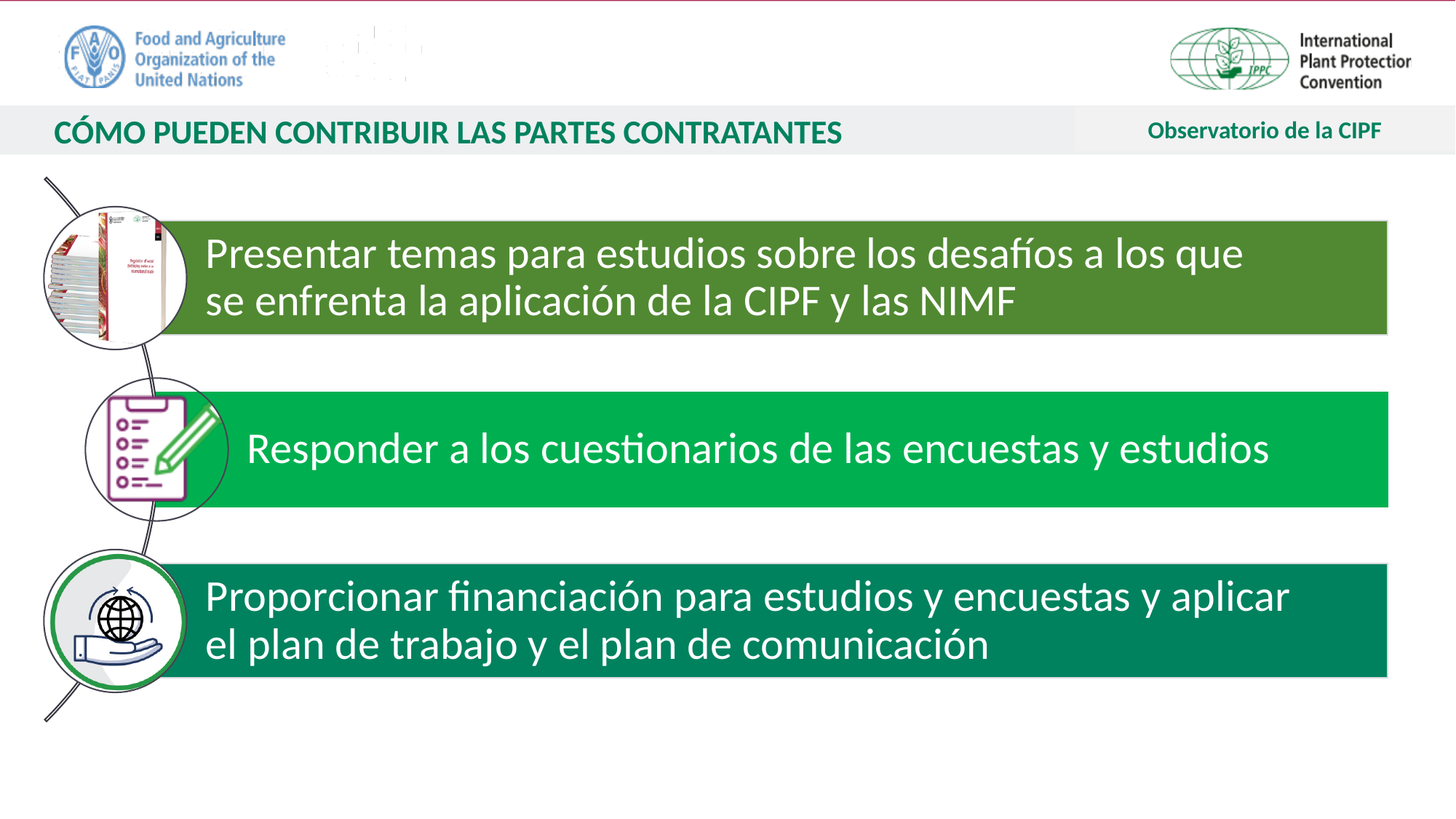

Observatorio de la CIPF
# CÓMO PUEDEN CONTRIBUIR LAS PARTES CONTRATANTES
Presentar temas para estudios sobre los desafíos a los que
se enfrenta la aplicación de la CIPF y las NIMF
Responder a los cuestionarios de las encuestas y estudios
Proporcionar financiación para estudios y encuestas y aplicar
el plan de trabajo y el plan de comunicación